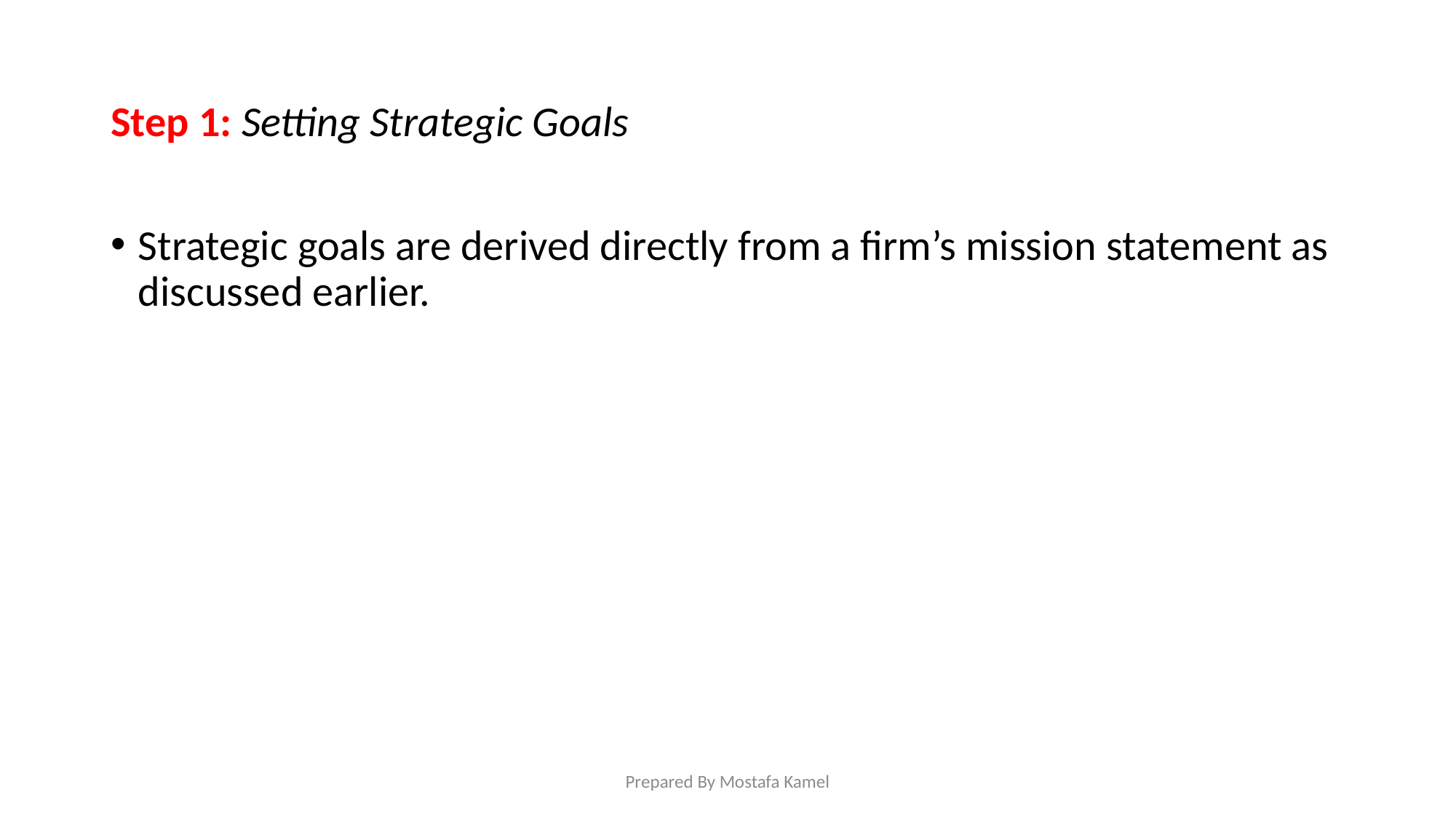

# Step 1: Setting Strategic Goals
Strategic goals are derived directly from a firm’s mission statement as discussed earlier.
Prepared By Mostafa Kamel